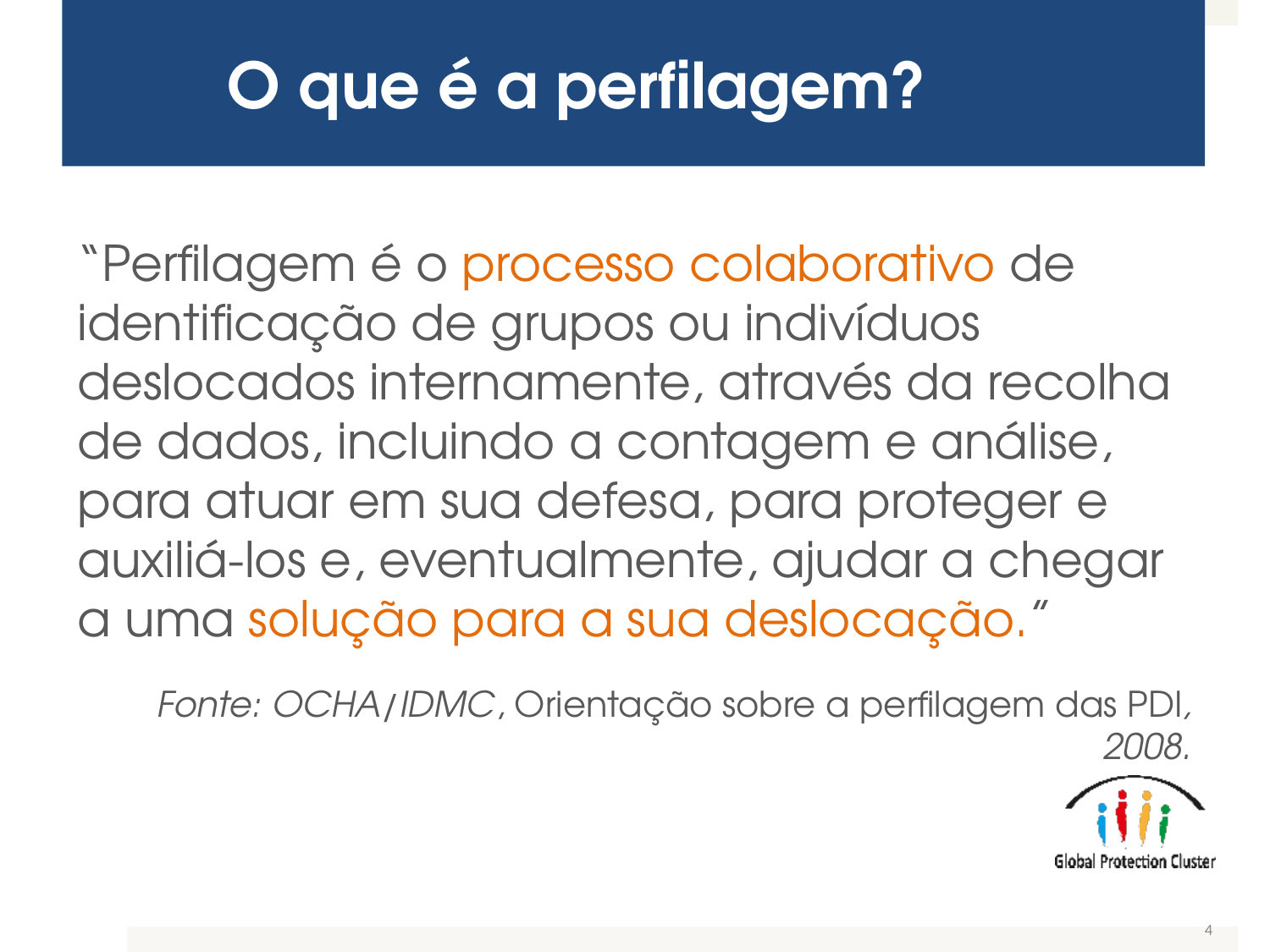

# O que é a perfilagem?
“Perfilagem é o processo colaborativo de identificação de grupos ou indivíduos deslocados internamente, através da recolha de dados, incluindo a contagem e análise, para atuar em sua defesa, para proteger e auxiliá-los e, eventualmente, ajudar a chegar a uma solução para a sua deslocação.”
Fonte: OCHA/IDMC, Orientação sobre a perfilagem das PDI, 2008.